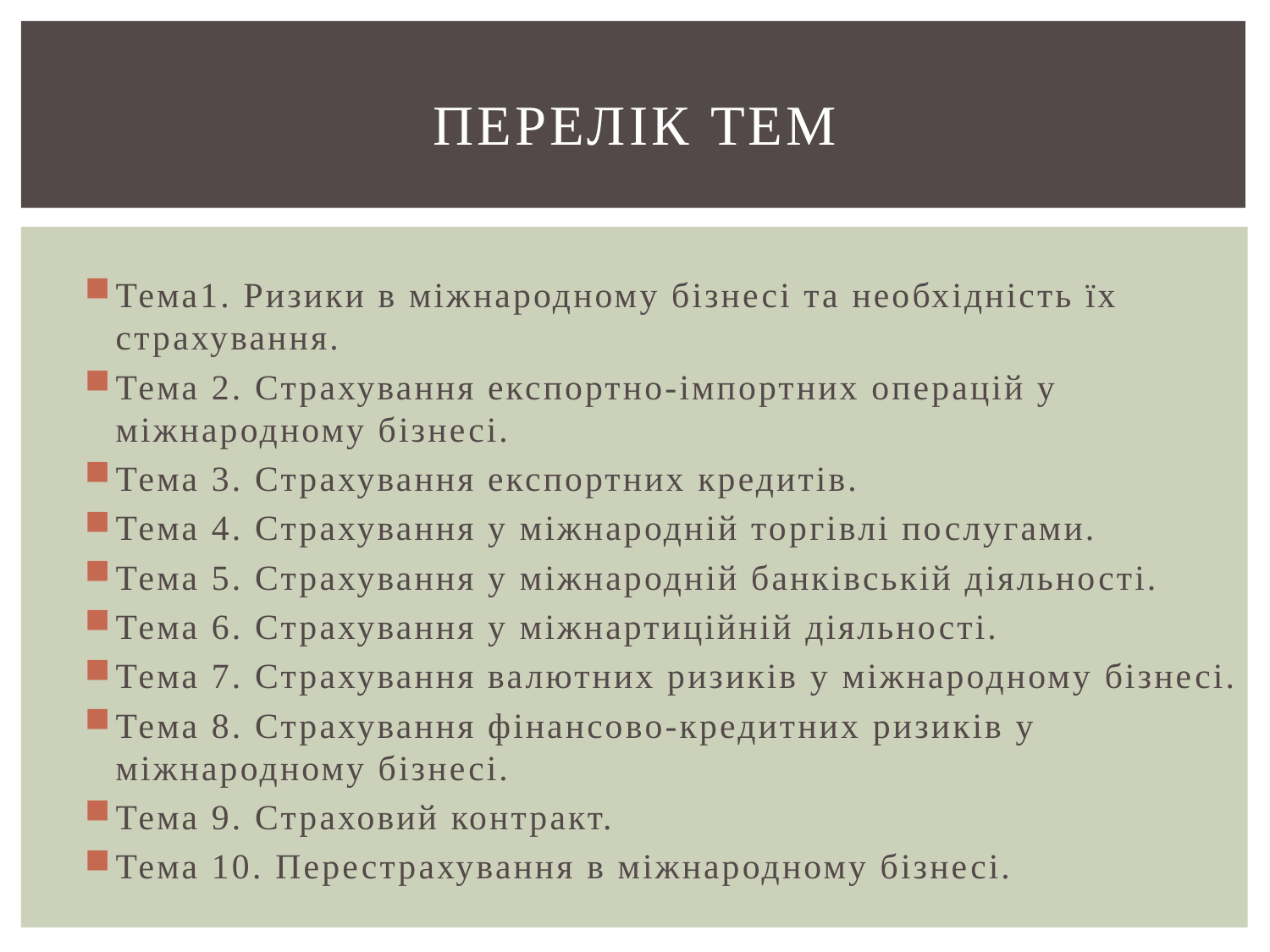

# Перелік тем
Тема1. Ризики в міжнародному бізнесі та необхідність їх страхування.
Тема 2. Страхування експортно-імпортних операцій у міжнародному бізнесі.
Тема 3. Страхування експортних кредитів.
Тема 4. Страхування у міжнародній торгівлі послугами.
Тема 5. Страхування у міжнародній банківській діяльності.
Тема 6. Страхування у міжнартиційній діяльності.
Тема 7. Страхування валютних ризиків у міжнародному бізнесі.
Тема 8. Страхування фінансово-кредитних ризиків у міжнародному бізнесі.
Тема 9. Страховий контракт.
Тема 10. Перестрахування в міжнародному бізнесі.